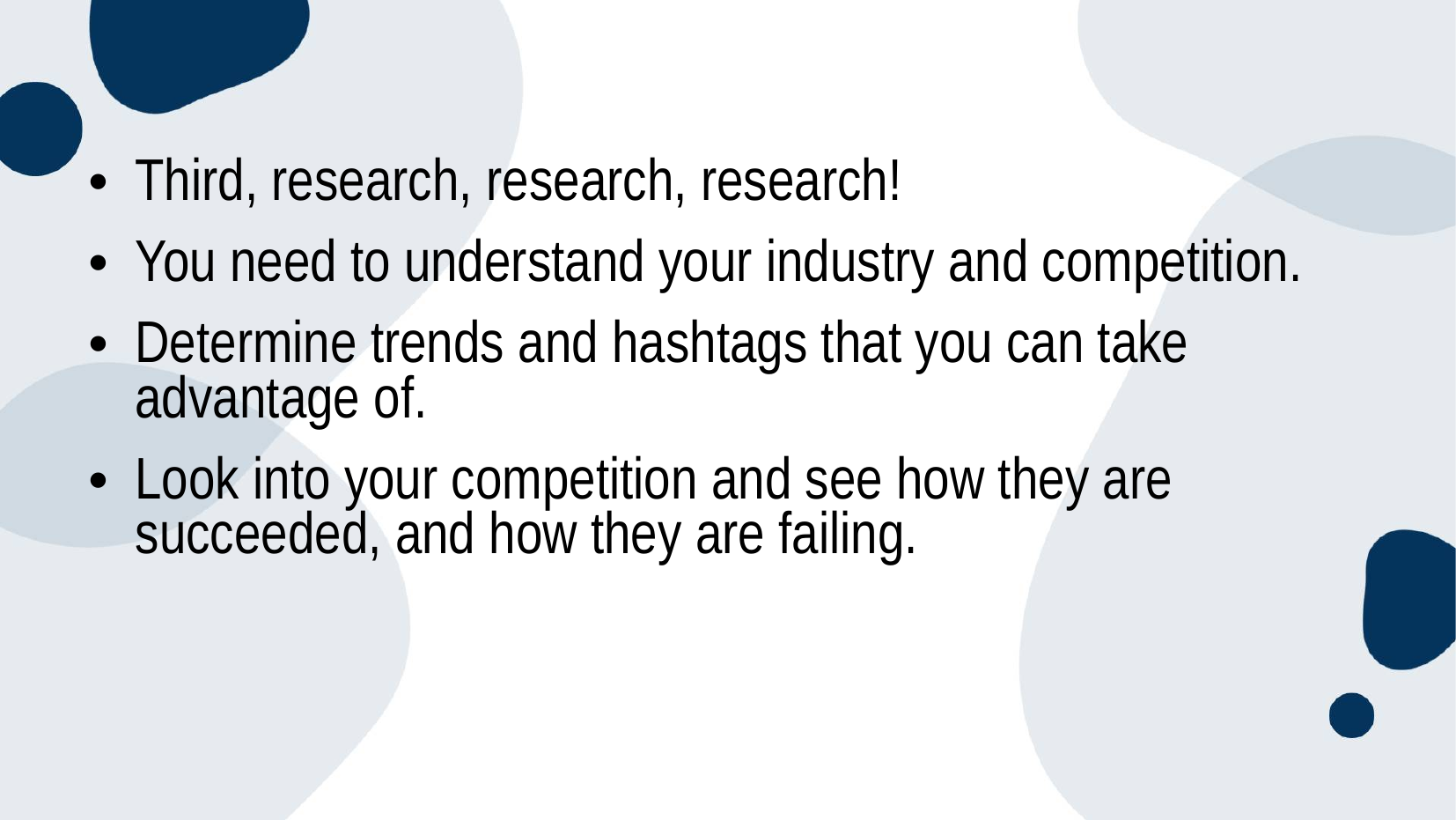

Third, research, research, research!
You need to understand your industry and competition.
Determine trends and hashtags that you can take advantage of.
Look into your competition and see how they are succeeded, and how they are failing.